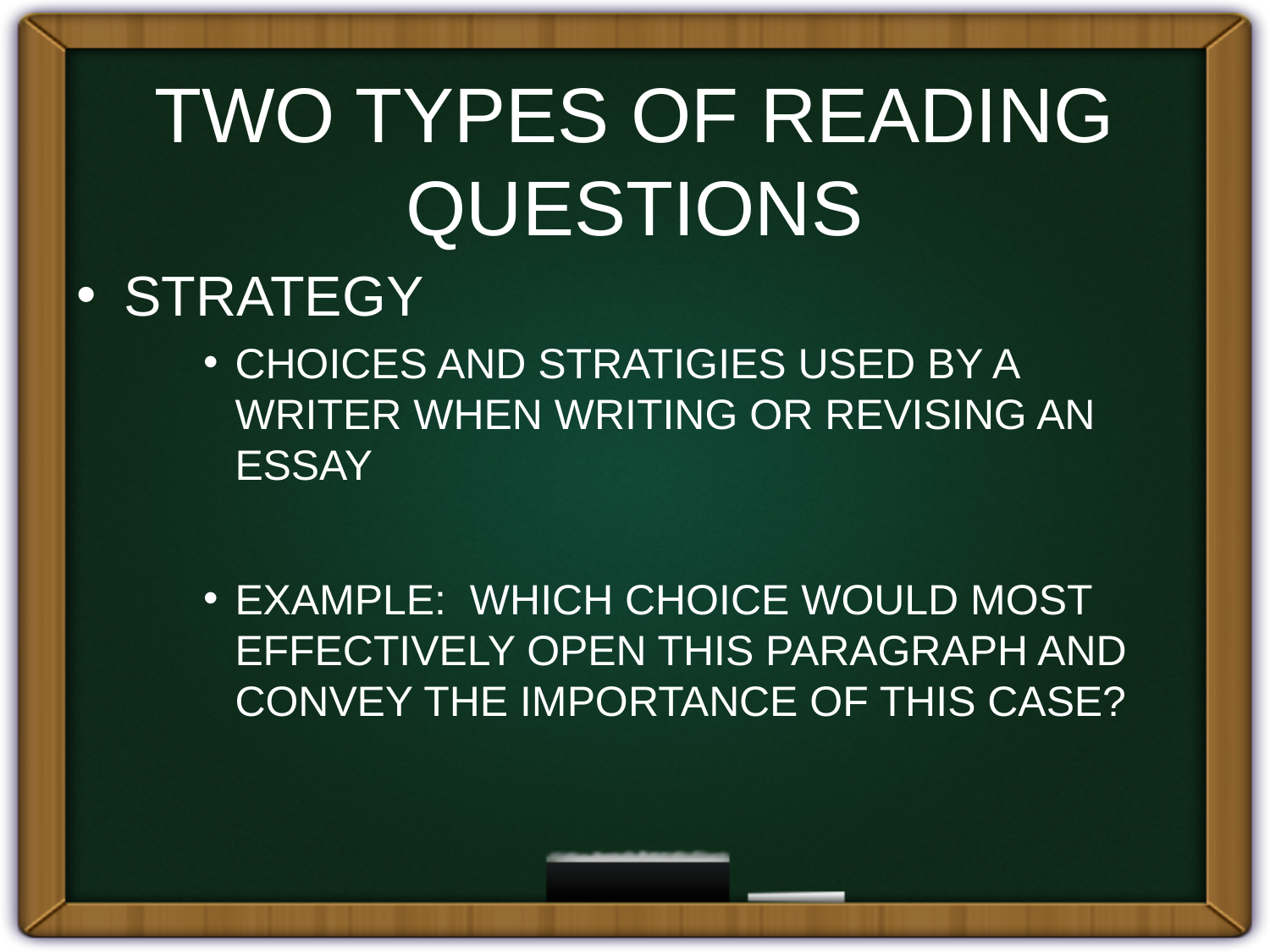

# TWO TYPES OF READING QUESTIONS
STRATEGY
CHOICES AND STRATIGIES USED BY A WRITER WHEN WRITING OR REVISING AN ESSAY

EXAMPLE:  WHICH CHOICE WOULD MOST EFFECTIVELY OPEN THIS PARAGRAPH AND CONVEY THE IMPORTANCE OF THIS CASE?